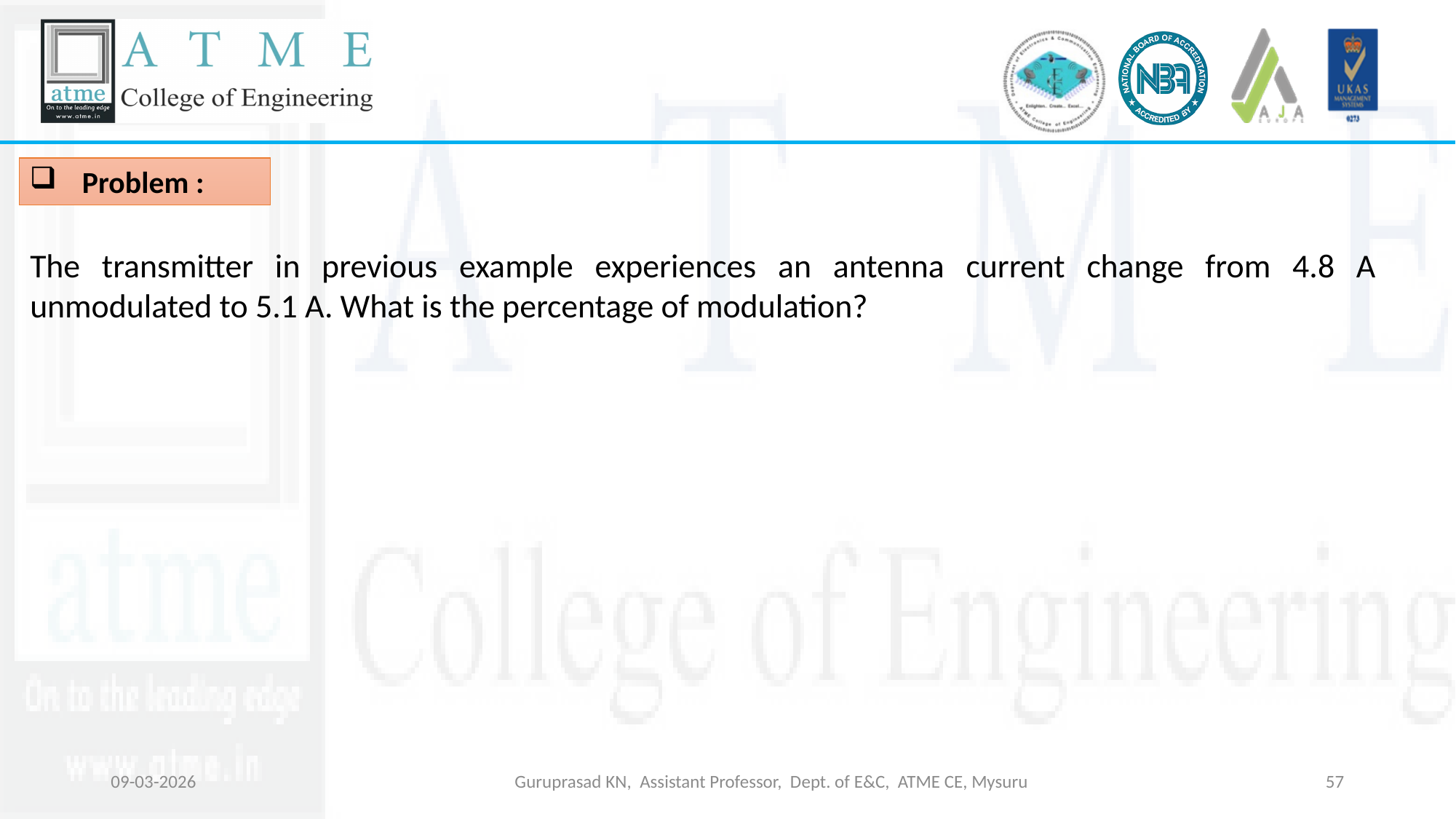

Problem :
The transmitter in previous example experiences an antenna current change from 4.8 A  unmodulated to 5.1 A. What is the percentage of modulation?
09-03-2026
Guruprasad KN,  Assistant Professor,  Dept. of E&C,  ATME CE, Mysuru
57